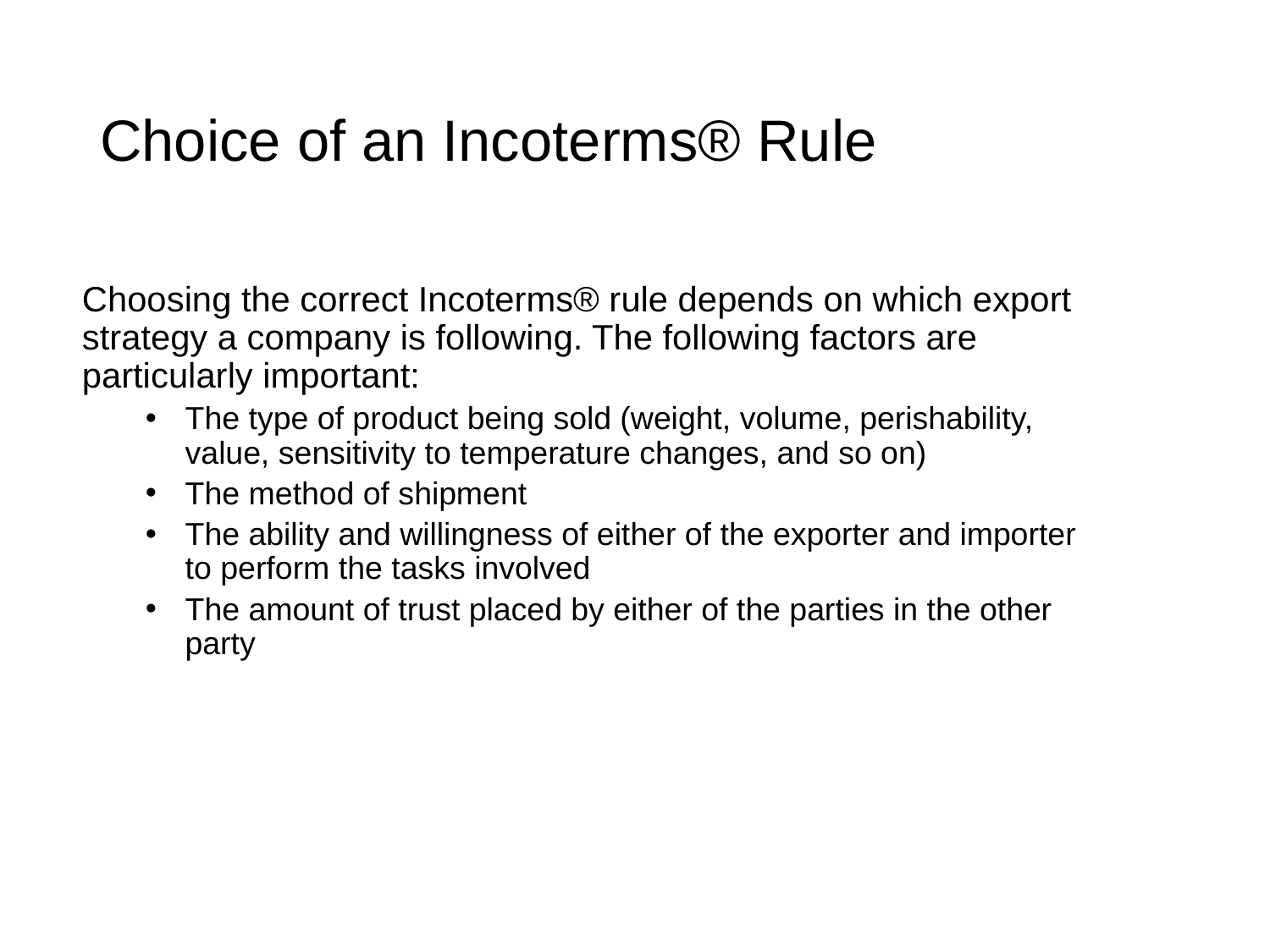

# Choice of an Incoterms® Rule
Choosing the correct Incoterms® rule depends on which export strategy a company is following. The following factors are particularly important:
The type of product being sold (weight, volume, perishability, value, sensitivity to temperature changes, and so on)
The method of shipment
The ability and willingness of either of the exporter and importer to perform the tasks involved
The amount of trust placed by either of the parties in the other party